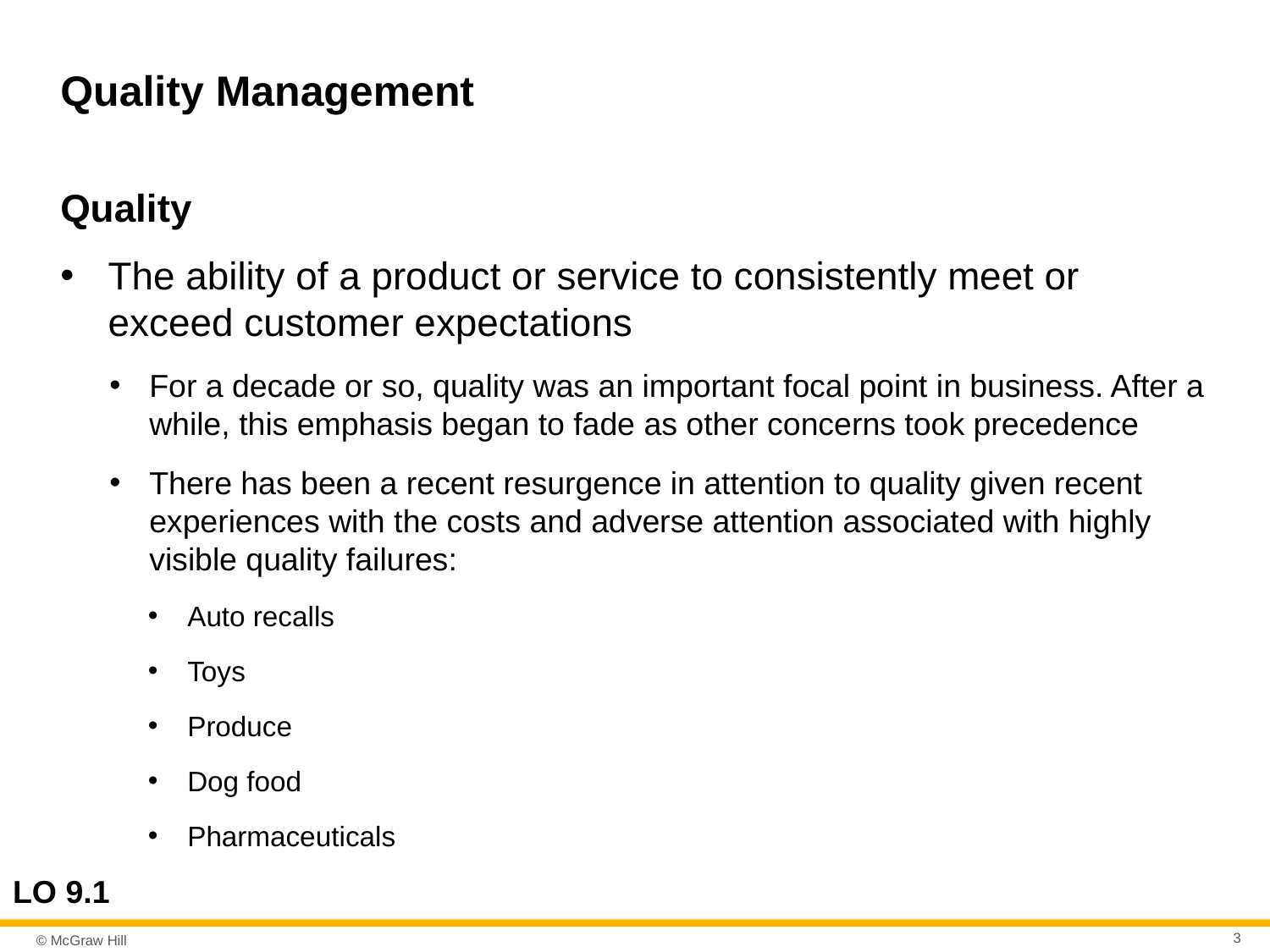

# Quality Management
Quality
The ability of a product or service to consistently meet or exceed customer expectations
For a decade or so, quality was an important focal point in business. After a while, this emphasis began to fade as other concerns took precedence
There has been a recent resurgence in attention to quality given recent experiences with the costs and adverse attention associated with highly visible quality failures:
Auto recalls
Toys
Produce
Dog food
Pharmaceuticals
LO 9.1